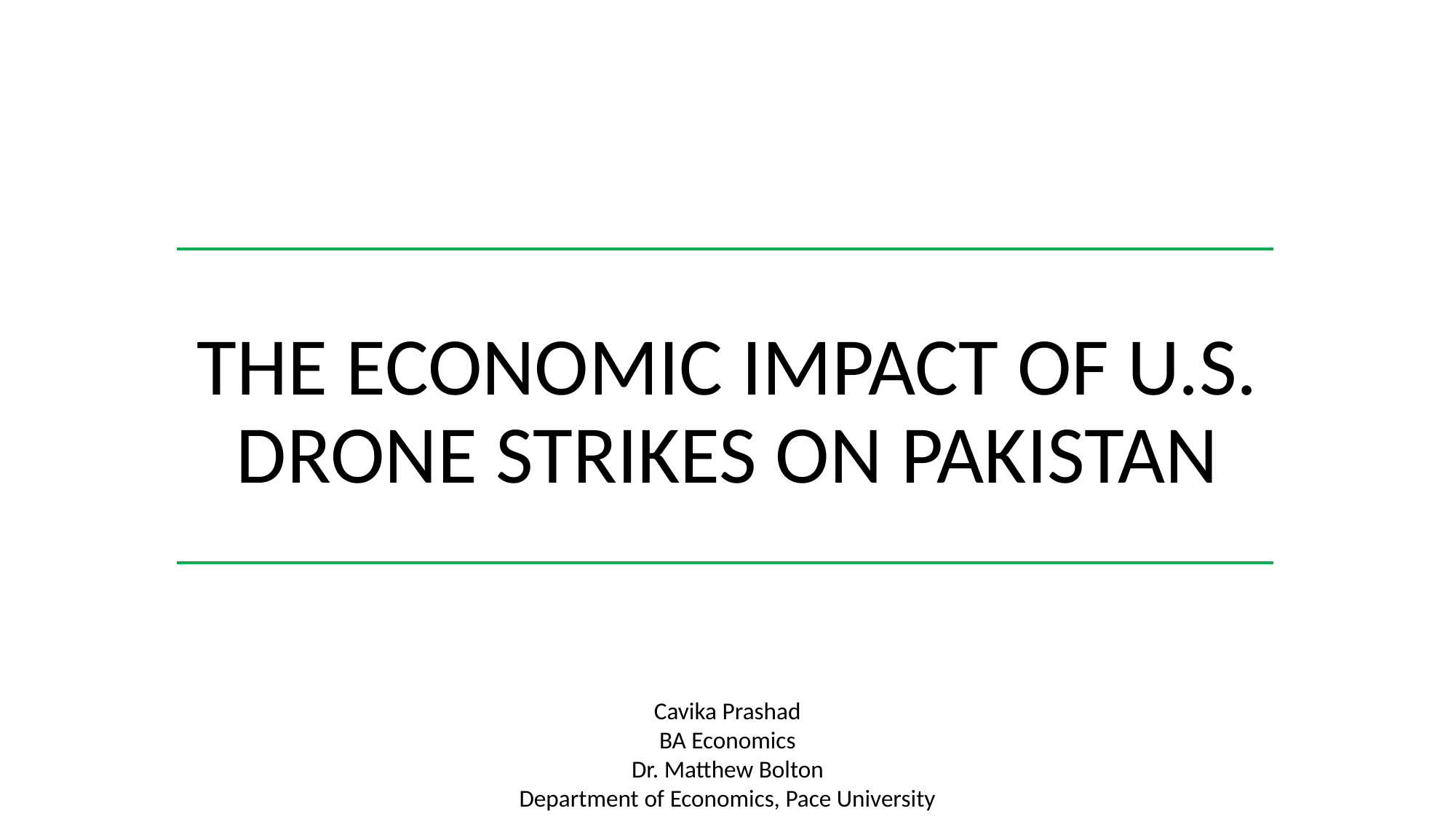

# THE ECONOMIC IMPACT OF U.S. DRONE STRIKES ON PAKISTAN
Cavika Prashad
BA Economics
Dr. Matthew Bolton
Department of Economics, Pace University